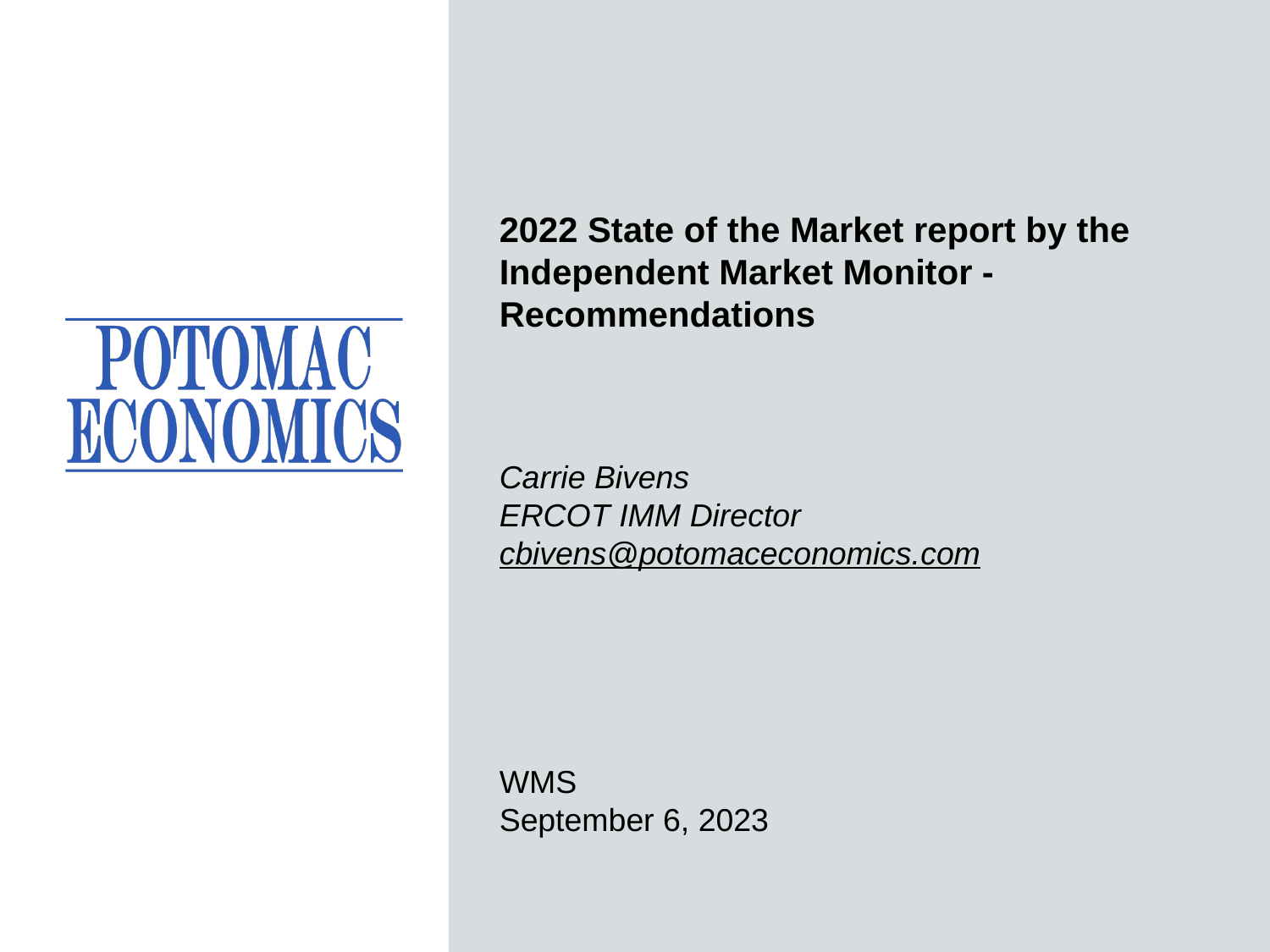

2022 State of the Market report by the Independent Market Monitor - Recommendations

Carrie Bivens
ERCOT IMM Director
cbivens@potomaceconomics.com

WMS
September 6, 2023